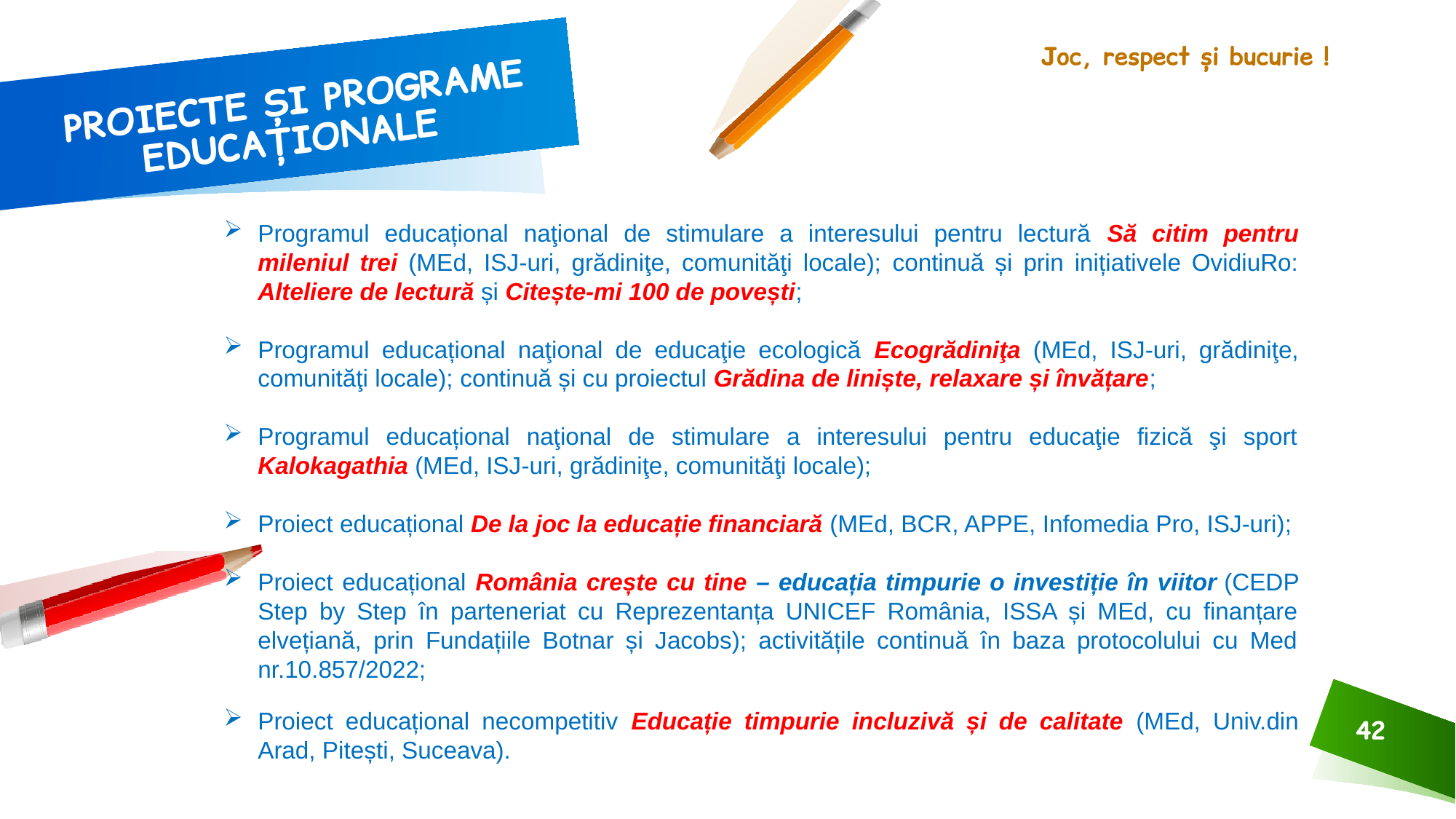

Joc, respect și bucurie !
# PROIECTE ȘI PROGRAME EDUCAȚIONALE
Programul educațional naţional de stimulare a interesului pentru lectură Să citim pentru mileniul trei (MEd, ISJ-uri, grădiniţe, comunităţi locale); continuă și prin inițiativele OvidiuRo: Alteliere de lectură și Citește-mi 100 de povești;

Programul educațional naţional de educaţie ecologică Ecogrădiniţa (MEd, ISJ-uri, grădiniţe, comunităţi locale); continuă și cu proiectul Grădina de liniște, relaxare și învățare;

Programul educațional naţional de stimulare a interesului pentru educaţie fizică şi sport Kalokagathia (MEd, ISJ-uri, grădiniţe, comunităţi locale);

Proiect educațional De la joc la educație financiară (MEd, BCR, APPE, Infomedia Pro, ISJ-uri);

Proiect educațional România crește cu tine – educația timpurie o investiție în viitor (CEDP Step by Step în parteneriat cu Reprezentanța UNICEF România, ISSA și MEd, cu finanțare elvețiană, prin Fundațiile Botnar și Jacobs); activitățile continuă în baza protocolului cu Med nr.10.857/2022;

Proiect educațional necompetitiv Educație timpurie incluzivă și de calitate (MEd, Univ.din Arad, Pitești, Suceava).
42